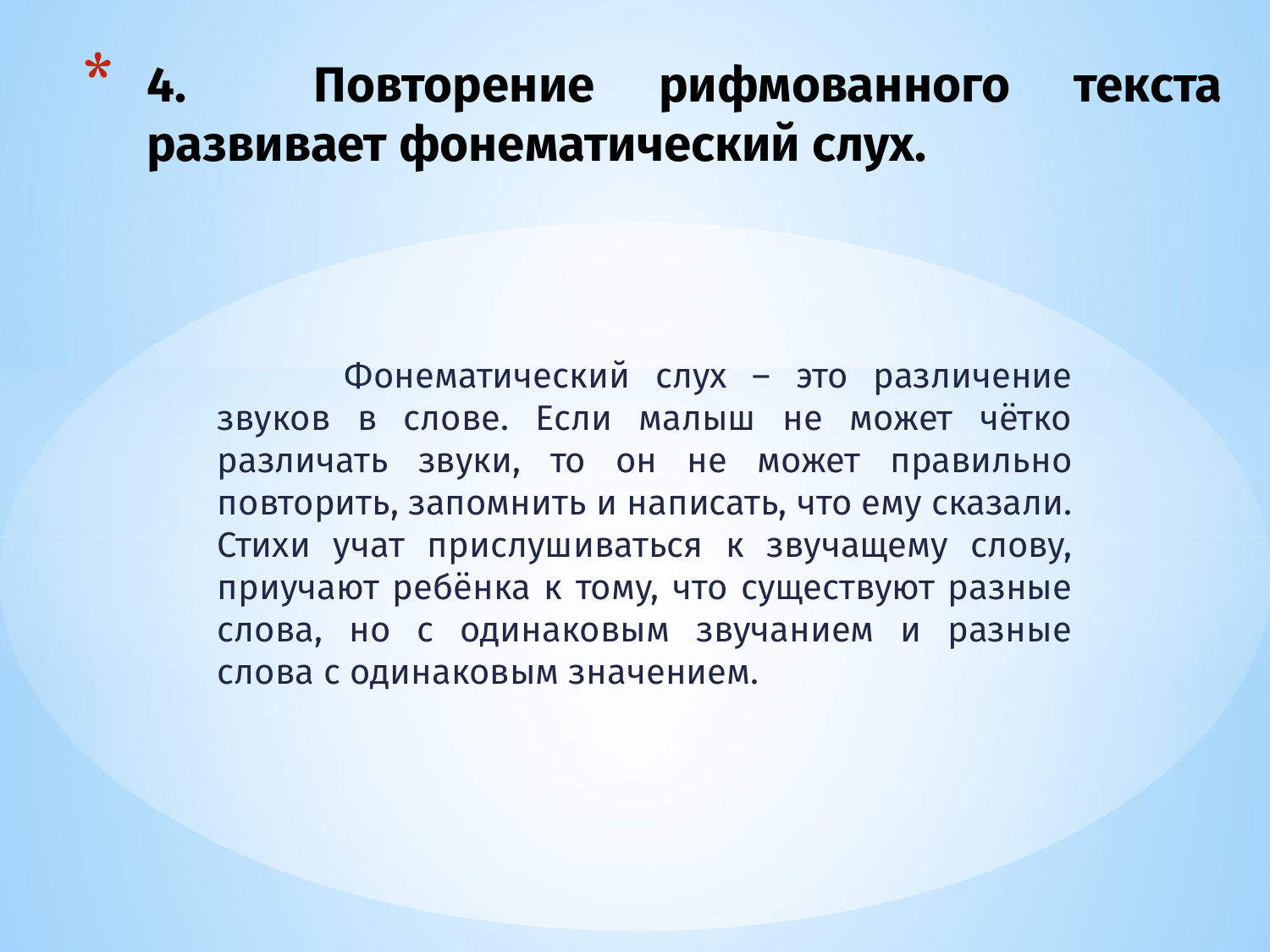

# 4.  Повторение рифмованного текста развивает фонематический слух.
	Фонематический слух – это различение звуков в слове. Если малыш не может чётко различать звуки, то он не может правильно повторить, запомнить и написать, что ему сказали. Стихи учат прислушиваться к звучащему слову, приучают ребёнка к тому, что существуют разные слова, но с одинаковым звучанием и разные слова с одинаковым значением.